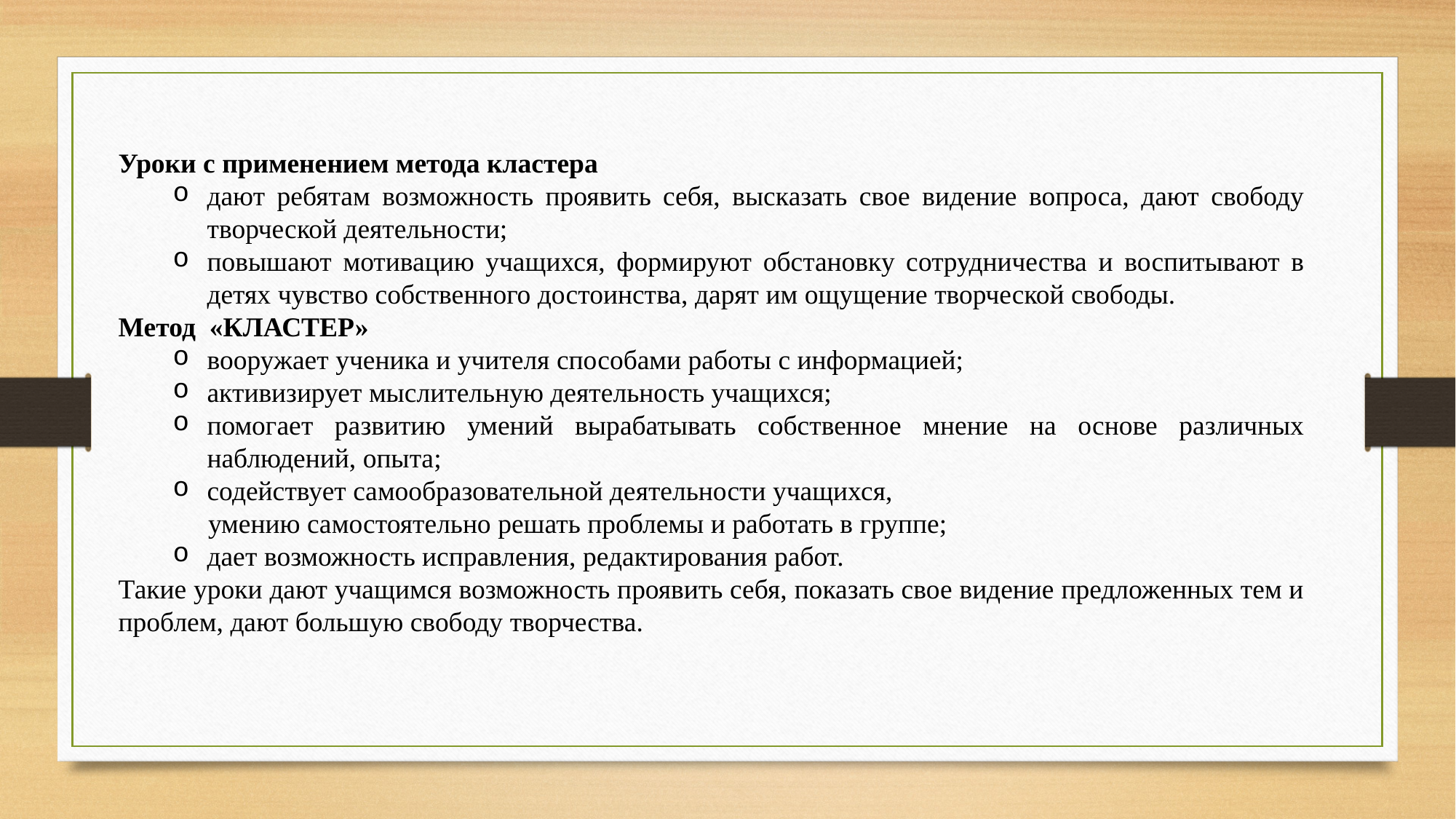

Уроки с применением метода кластера
дают ребятам возможность проявить себя, высказать свое видение вопроса, дают свободу творческой деятельности;
повышают мотивацию учащихся, формируют обстановку сотрудничества и воспитывают в детях чувство собственного достоинства, дарят им ощущение творческой свободы.
Метод  «КЛАСТЕР»
вооружает ученика и учителя способами работы с информацией;
активизирует мыслительную деятельность учащихся;
помогает развитию умений вырабатывать собственное мнение на основе различных наблюдений, опыта;
содействует самообразовательной деятельности учащихся,
             умению самостоятельно решать проблемы и работать в группе;
дает возможность исправления, редактирования работ.
Такие уроки дают учащимся возможность проявить себя, показать свое видение предложенных тем и проблем, дают большую свободу творчества.